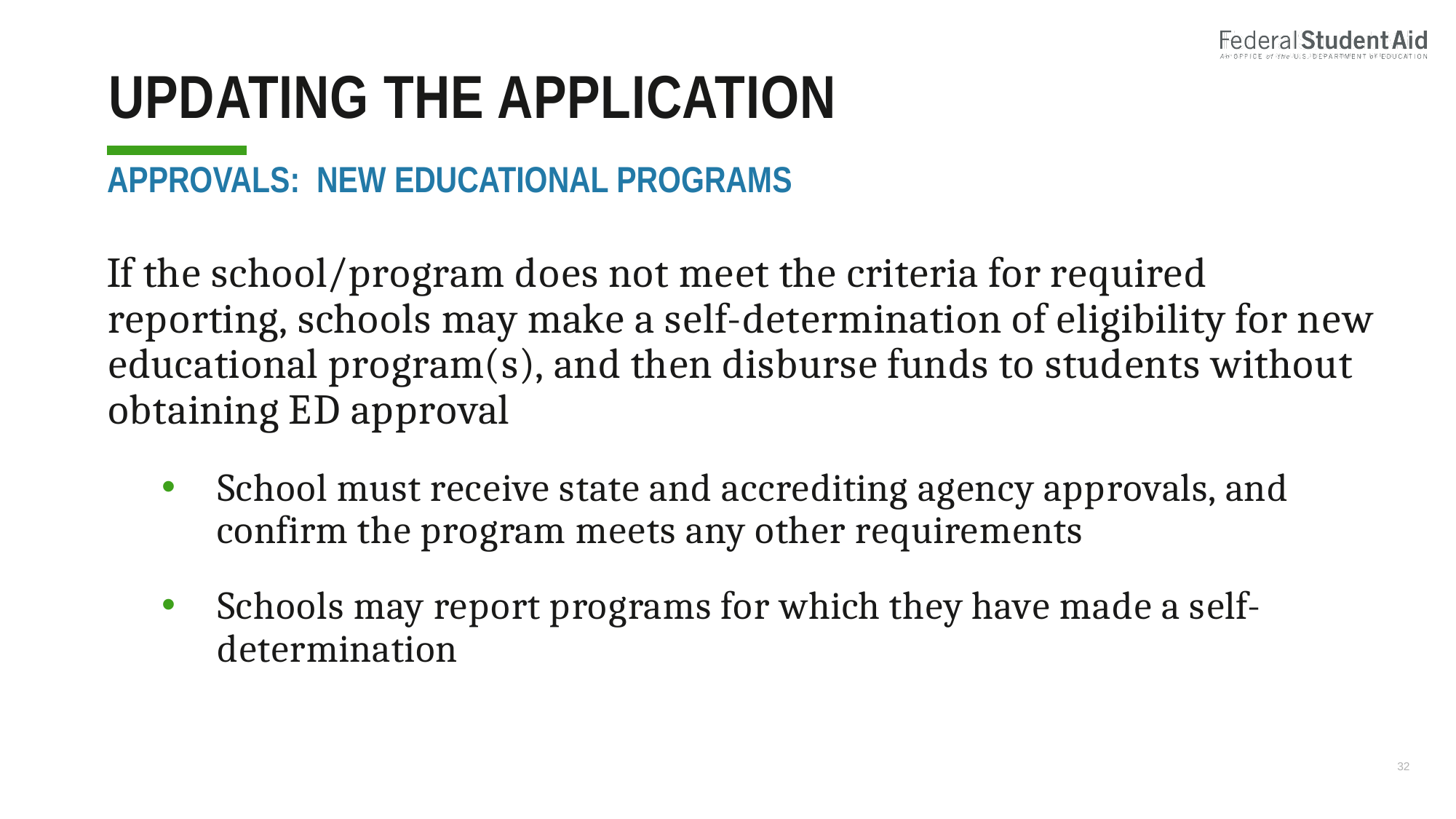

# Updating the application
Approvals:  New educational programs
If the school/program does not meet the criteria for required reporting, schools may make a self-determination of eligibility for new educational program(s), and then disburse funds to students without obtaining ED approval
School must receive state and accrediting agency approvals, and confirm the program meets any other requirements
Schools may report programs for which they have made a self-determination

32